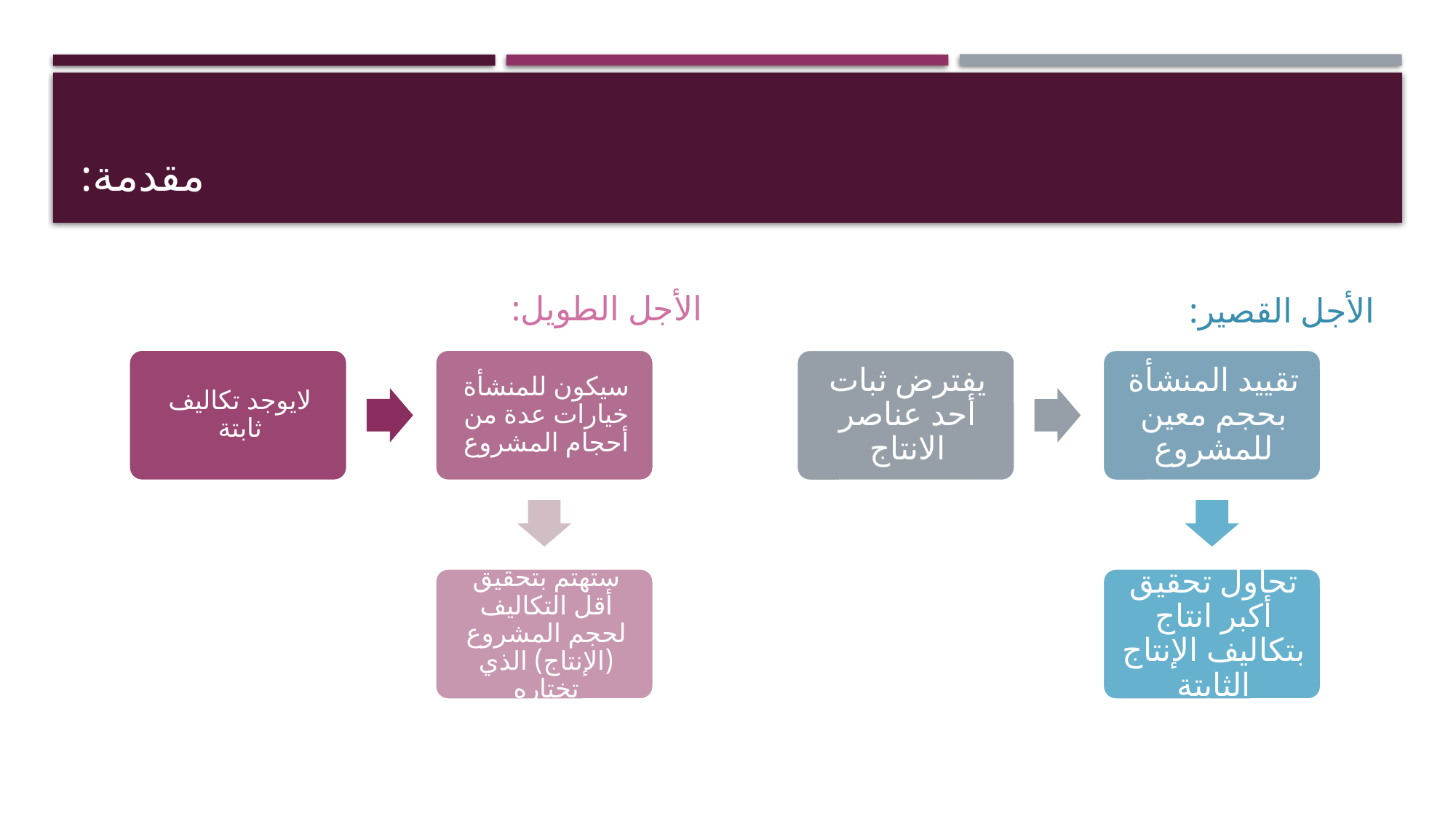

# مقدمة:
الأجل الطويل:
الأجل القصير:
لايوجد تكاليف ثابتة

سيكون للمنشأة خيارات عدة من أحجام المشروع

ستهتم بتحقيق أقل التكاليف لحجم المشروع (الإنتاج) الذي تختاره
يفترض ثبات أحد عناصر الانتاج

تقييد المنشأة بحجم معين للمشروع

تحاول تحقيق أكبر انتاج بتكاليف الإنتاج الثابتة